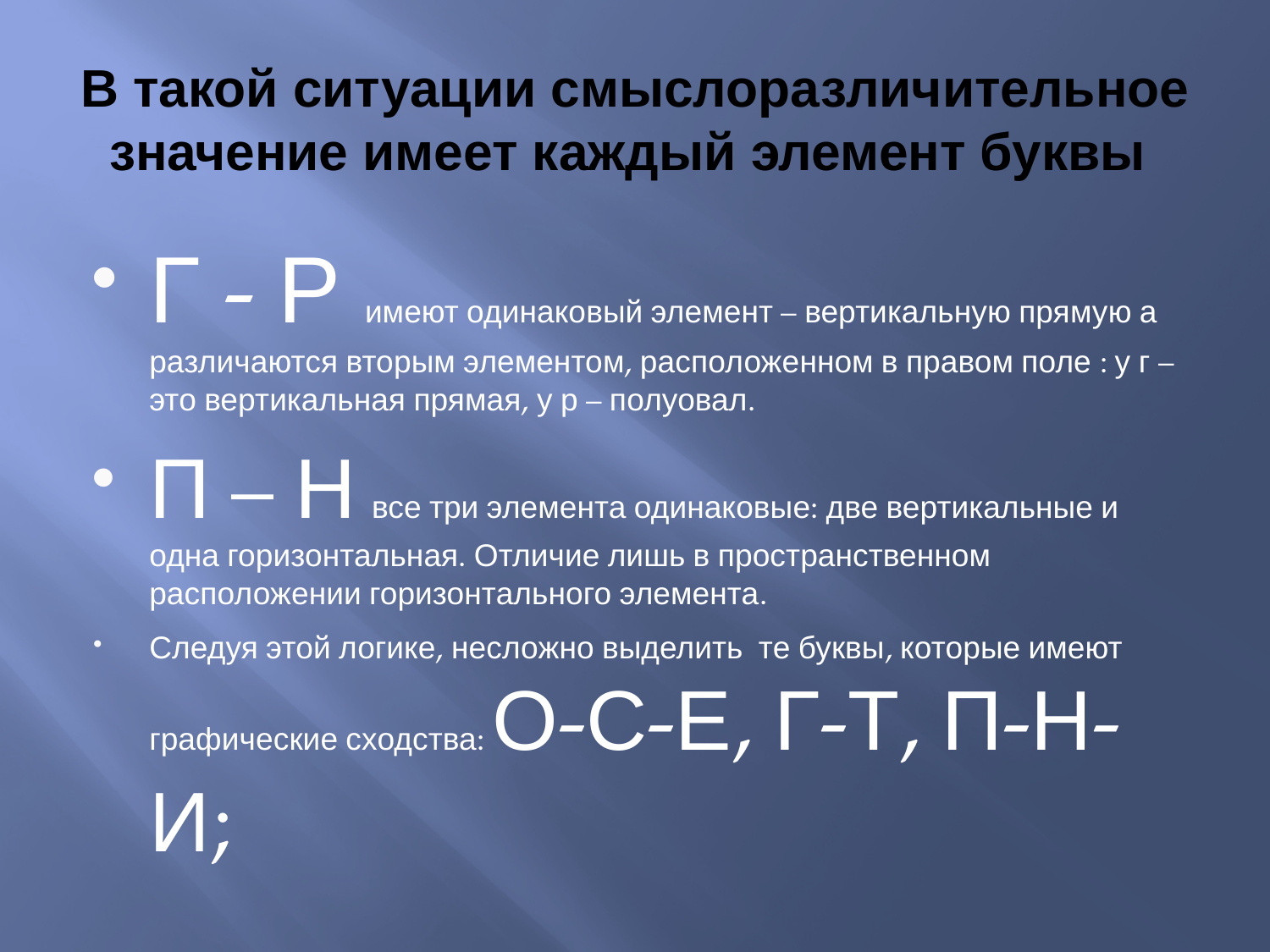

# В такой ситуации смыслоразличительное значение имеет каждый элемент буквы
Г - Р имеют одинаковый элемент – вертикальную прямую а различаются вторым элементом, расположенном в правом поле : у г – это вертикальная прямая, у р – полуовал.
П – Н  все три элемента одинаковые: две вертикальные и одна горизонтальная. Отличие лишь в пространственном расположении горизонтального элемента.
Следуя этой логике, несложно выделить  те буквы, которые имеют  графические сходства: О-С-Е, Г-Т, П-Н-И;